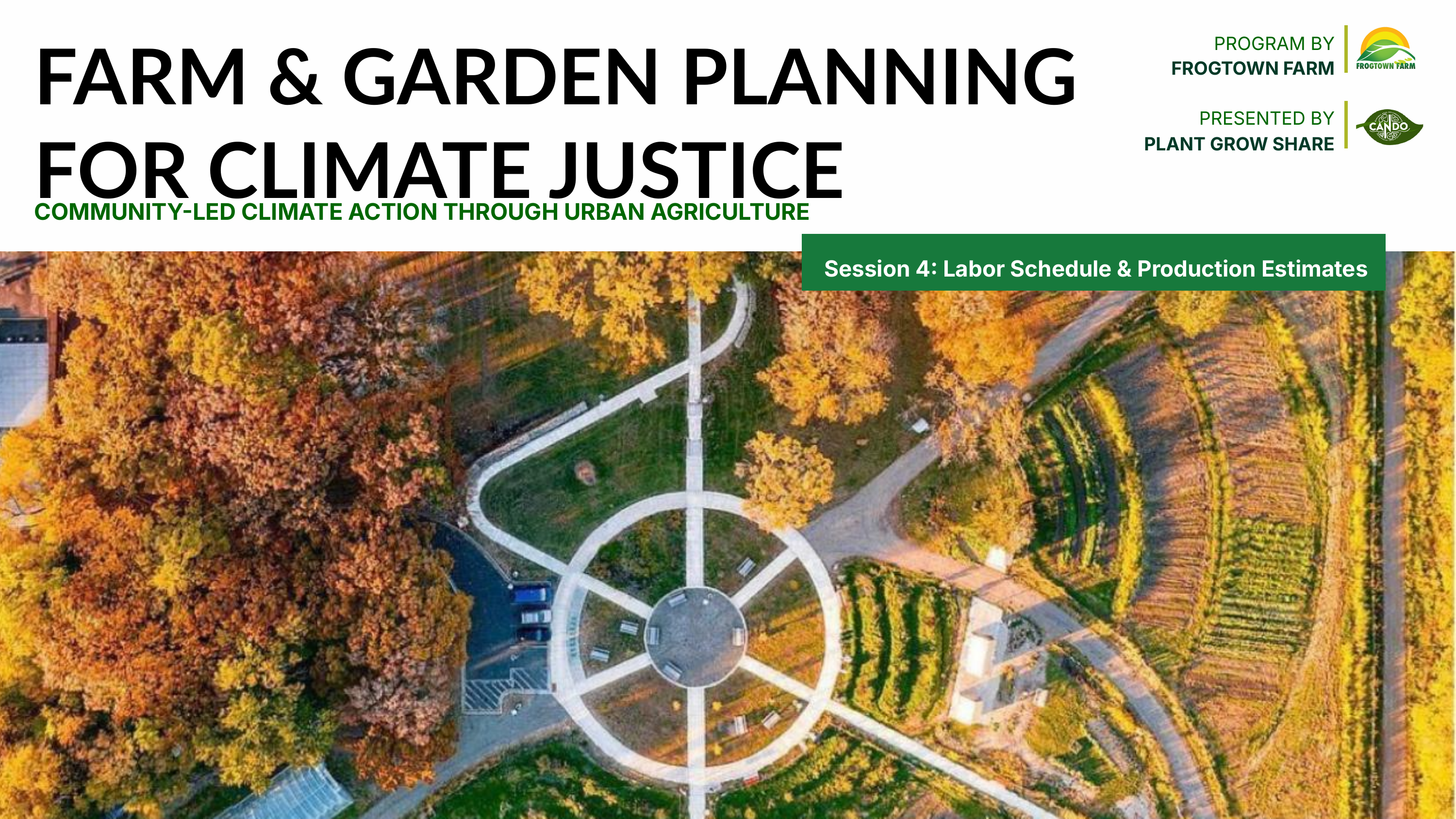

PROGRAM BY
FARM & GARDEN PLANNING FOR CLIMATE JUSTICE

FROGTOWN FARM
PRESENTED BY

PLANT GROW SHARE
COMMUNITY-LED CLIMATE ACTION THROUGH URBAN AGRICULTURE

Session 4: Labor Schedule & Production Estimates